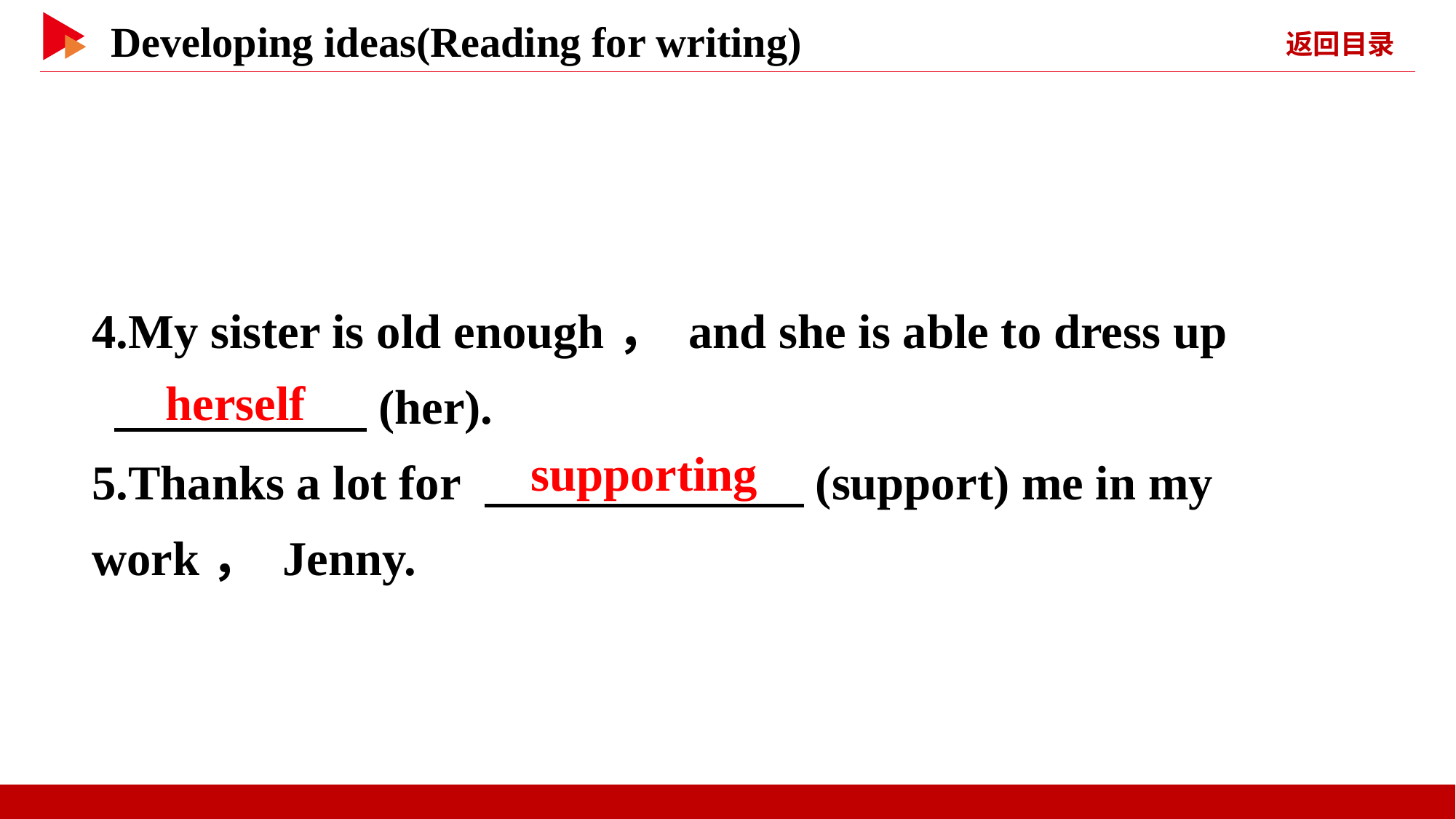

4.My sister is old enough， and she is able to dress up
 　              　(her).
5.Thanks a lot for 　                    　(support) me in my work， Jenny.
herself
　supporting